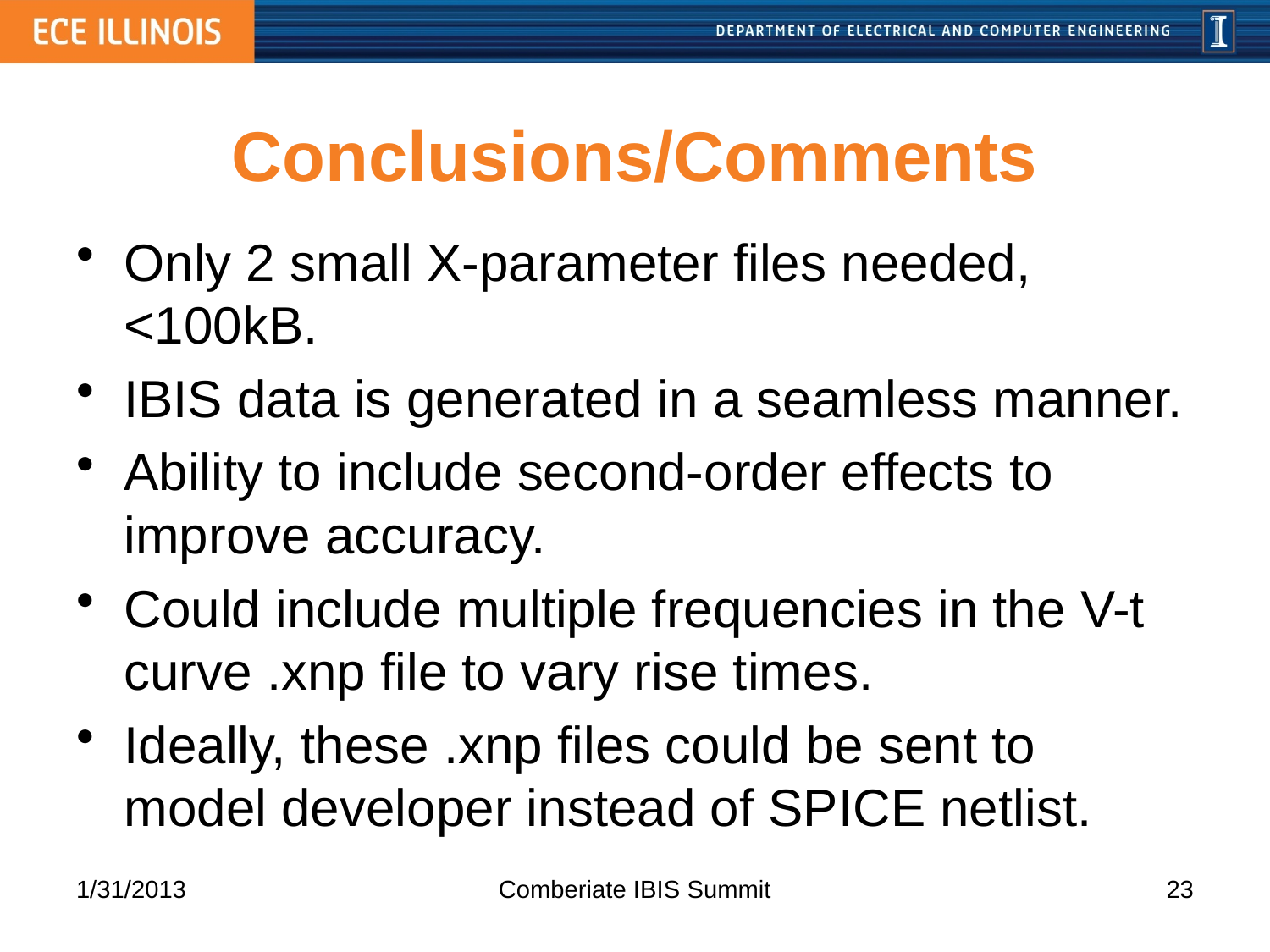

# Conclusions/Comments
Only 2 small X-parameter files needed, <100kB.
IBIS data is generated in a seamless manner.
Ability to include second-order effects to improve accuracy.
Could include multiple frequencies in the V-t curve .xnp file to vary rise times.
Ideally, these .xnp files could be sent to model developer instead of SPICE netlist.
1/31/2013
Comberiate IBIS Summit
23